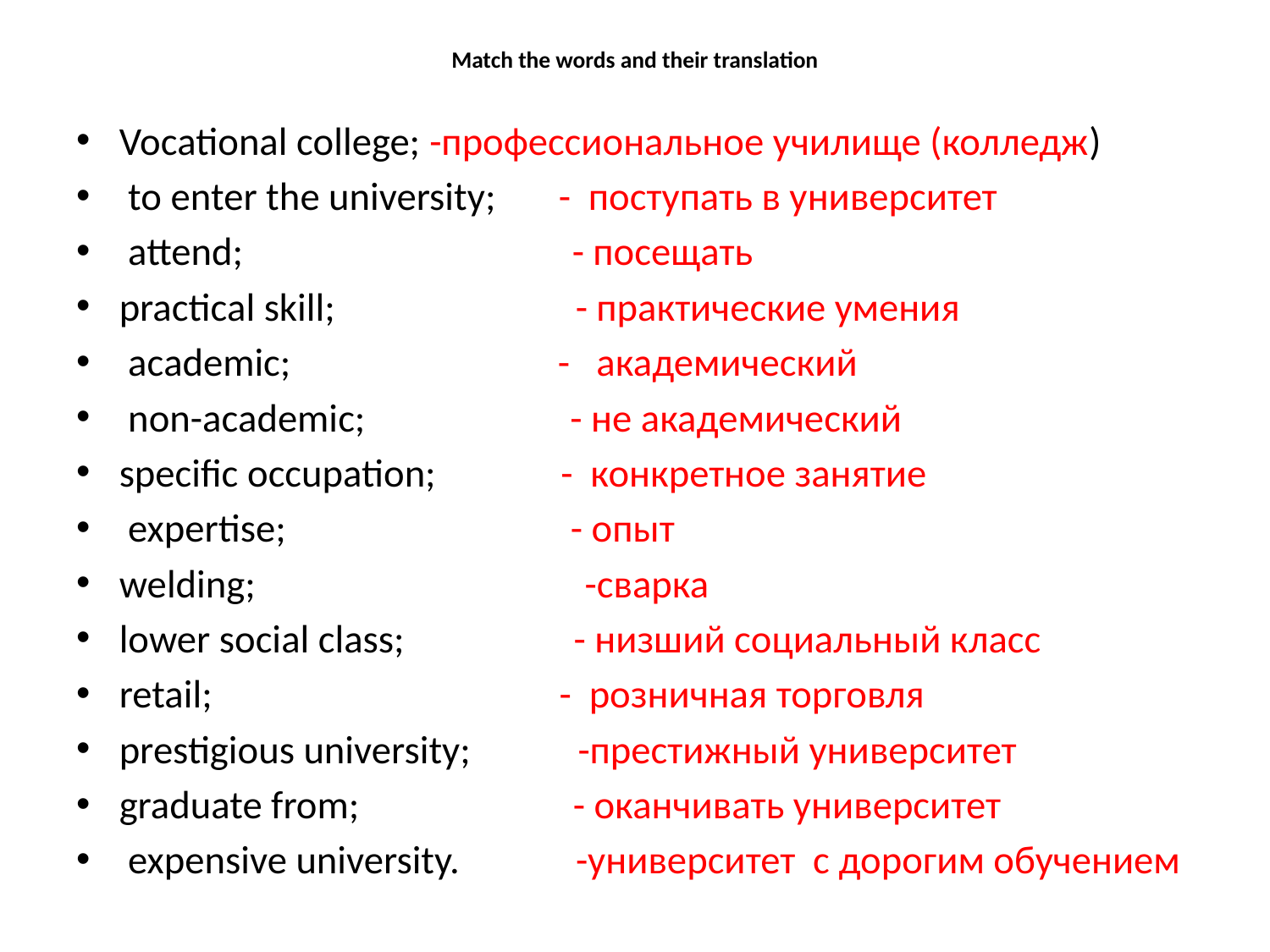

# Match the words and their translation
Vocational college; -профессиональное училище (колледж)
 to enter the university;       -  поступать в университет
 attend;                                     - посещать
practical skill;                           - практические умения
 academic;                              -   академический
 non-academic;                       - не академический
specific occupation;              -  конкретное занятие
 expertise;                                - опыт
welding;                                     -сварка
lower social class;                   - низший социальный класс
retail;                                       -  розничная торговля
prestigious university;            -престижный университет
graduate from;                        - оканчивать университет
 expensive university.             -университет  с дорогим обучением